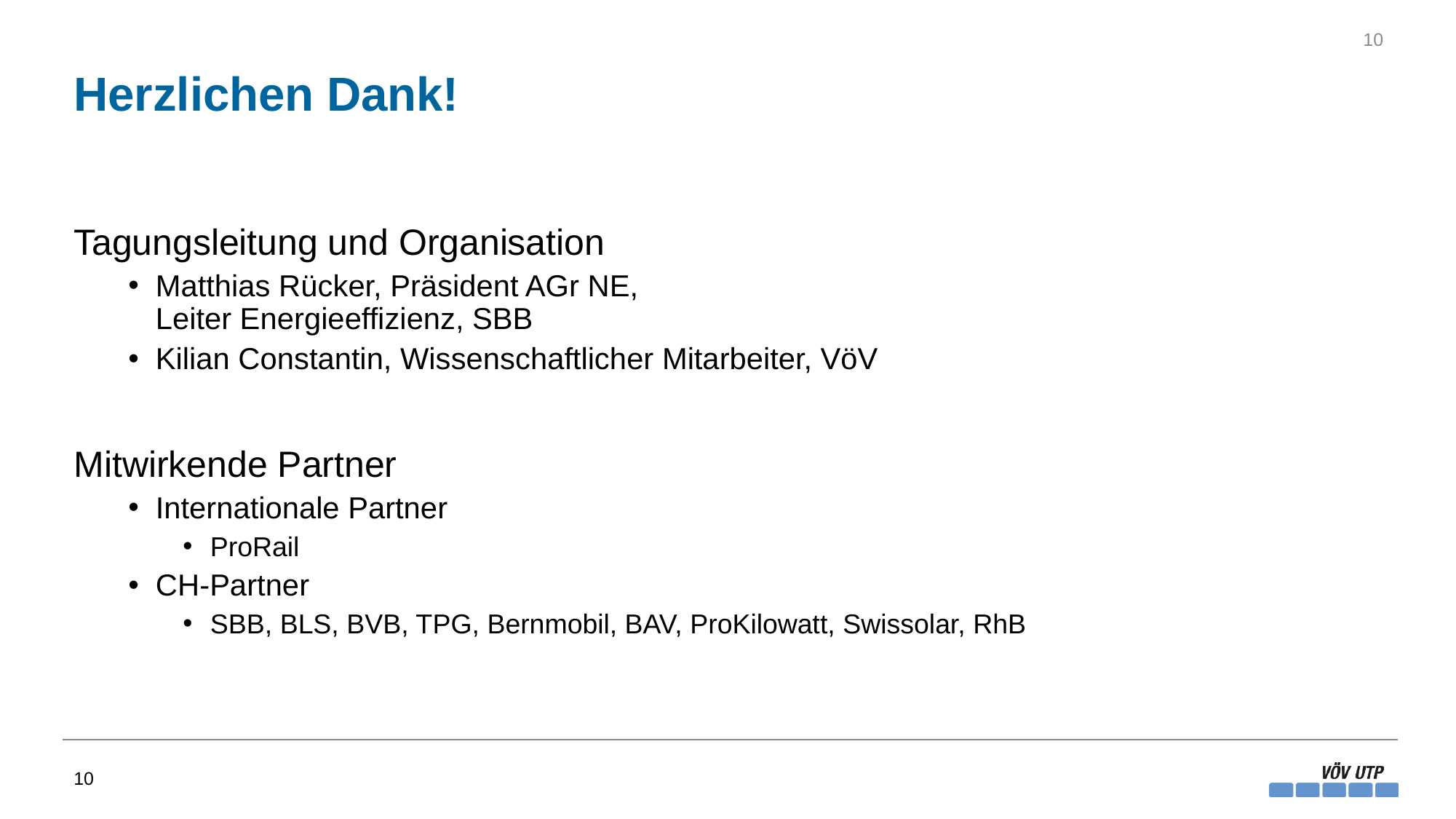

10
# Herzlichen Dank!
Tagungsleitung und Organisation
Matthias Rücker, Präsident AGr NE,
Leiter Energieeffizienz, SBB
Kilian Constantin, Wissenschaftlicher Mitarbeiter, VöV

Mitwirkende Partner
Internationale Partner
ProRail
CH-Partner
SBB, BLS, BVB, TPG, Bernmobil, BAV, ProKilowatt, Swissolar, RhB